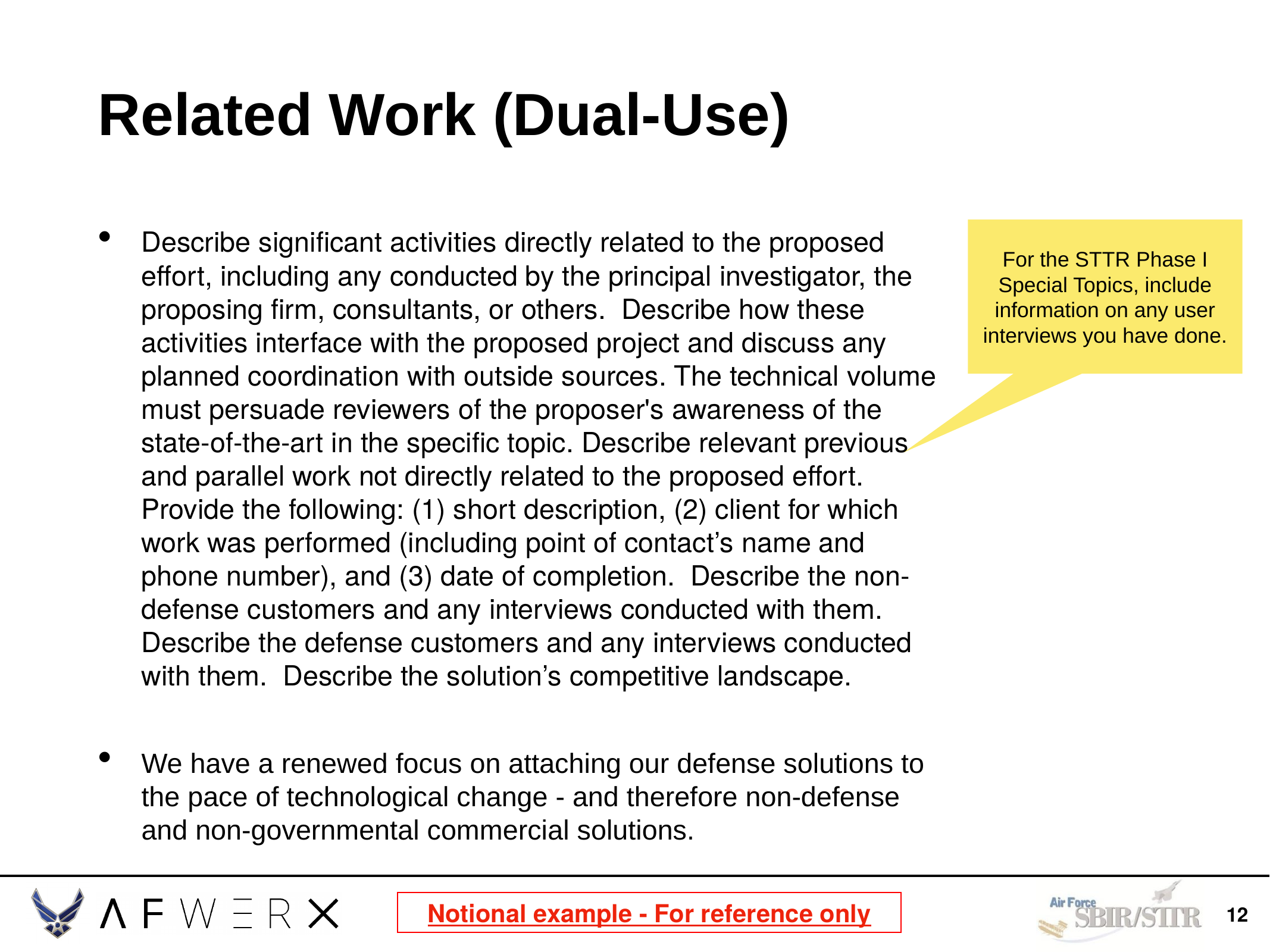

# Related Work (Dual-Use)
Describe significant activities directly related to the proposed effort, including any conducted by the principal investigator, the proposing firm, consultants, or others.  Describe how these activities interface with the proposed project and discuss any planned coordination with outside sources. The technical volume must persuade reviewers of the proposer's awareness of the state-of-the-art in the specific topic. Describe relevant previous and parallel work not directly related to the proposed effort.  Provide the following: (1) short description, (2) client for which work was performed (including point of contact’s name and phone number), and (3) date of completion.  Describe the non-defense customers and any interviews conducted with them.  Describe the defense customers and any interviews conducted with them.  Describe the solution’s competitive landscape.

We have a renewed focus on attaching our defense solutions to the pace of technological change - and therefore non-defense and non-governmental commercial solutions.
For the STTR Phase I Special Topics, include information on any user interviews you have done.